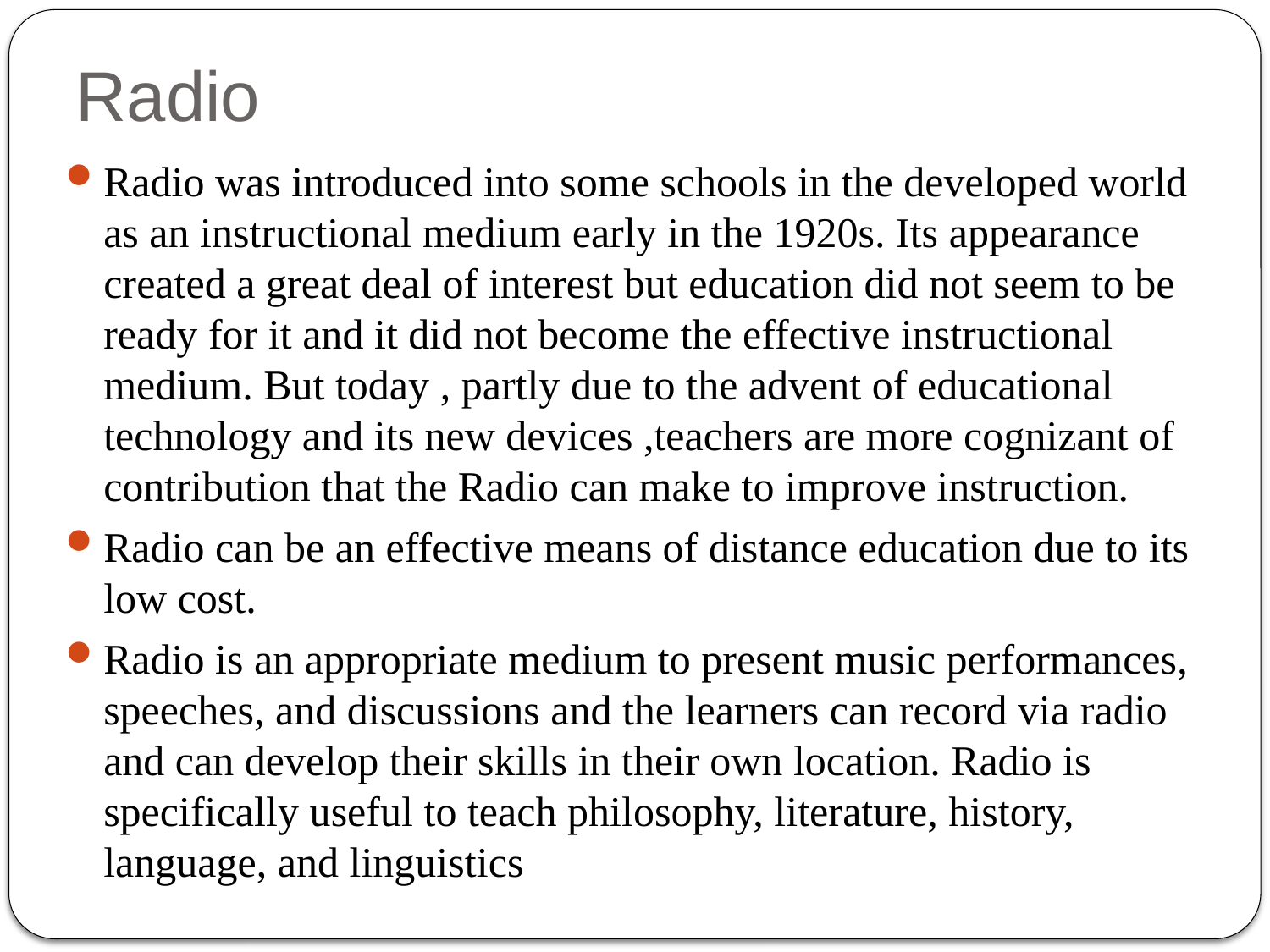

# Radio
Radio was introduced into some schools in the developed world as an instructional medium early in the 1920s. Its appearance created a great deal of interest but education did not seem to be ready for it and it did not become the effective instructional medium. But today , partly due to the advent of educational technology and its new devices ,teachers are more cognizant of contribution that the Radio can make to improve instruction.
Radio can be an effective means of distance education due to its low cost.
Radio is an appropriate medium to present music performances, speeches, and discussions and the learners can record via radio and can develop their skills in their own location. Radio is specifically useful to teach philosophy, literature, history, language, and linguistics